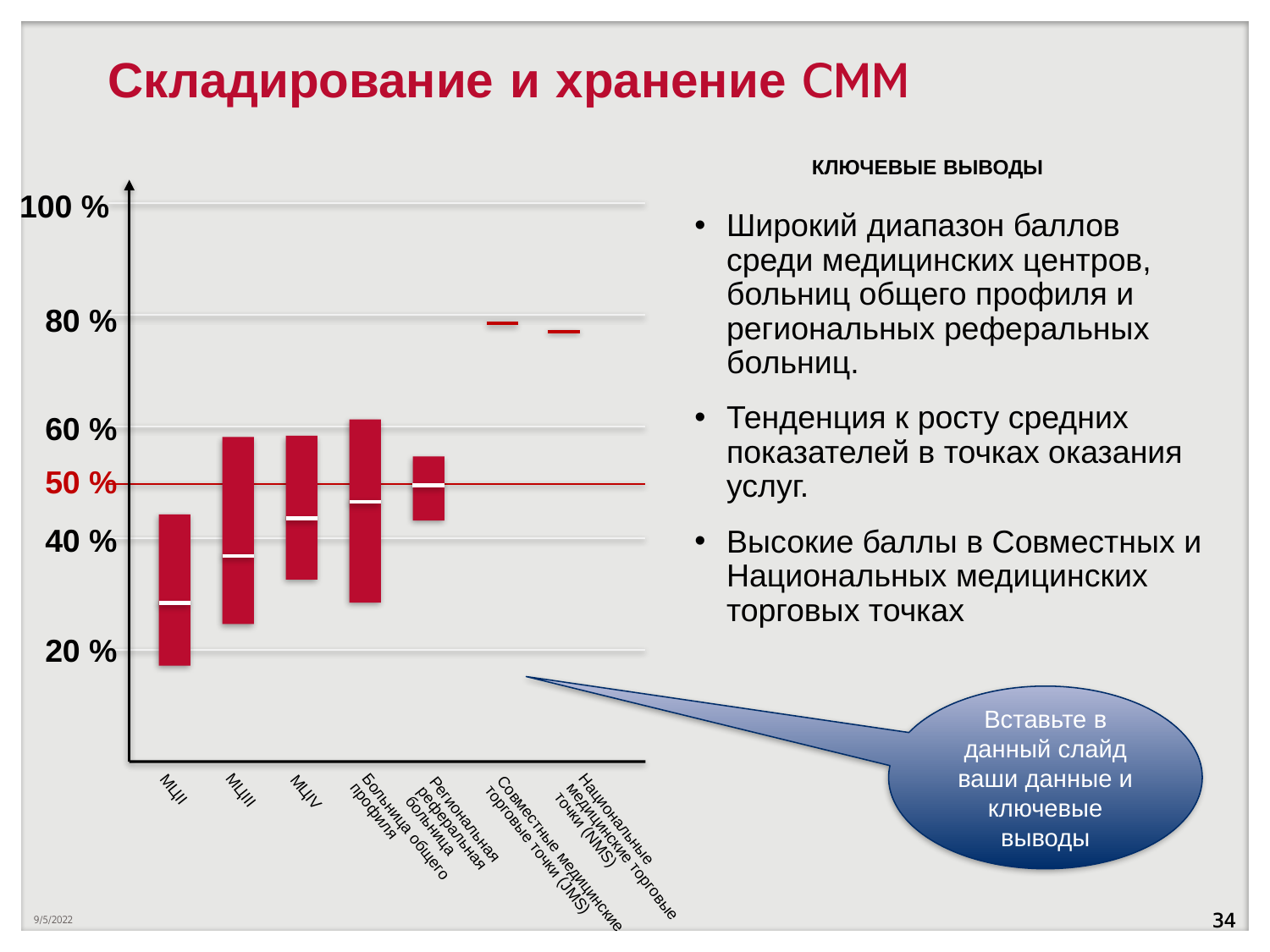

# Складирование и хранение CMM
КЛЮЧЕВЫЕ ВЫВОДЫ
100 %
Широкий диапазон баллов среди медицинских центров, больниц общего профиля и региональных реферальных больниц.
Тенденция к росту средних показателей в точках оказания услуг.
Высокие баллы в Совместных и Национальных медицинских торговых точках
80 %
60 %

50 %

40 %

20 %
Вставьте в данный слайд ваши данные и ключевые выводы
МЦII
МЦIV
МЦIII
Больница общего профиля
Региональная реферальная больница
Национальные медицинские торговые точки (NMS)
Совместные медицинские торговые точки (JMS)
9/5/2022
34